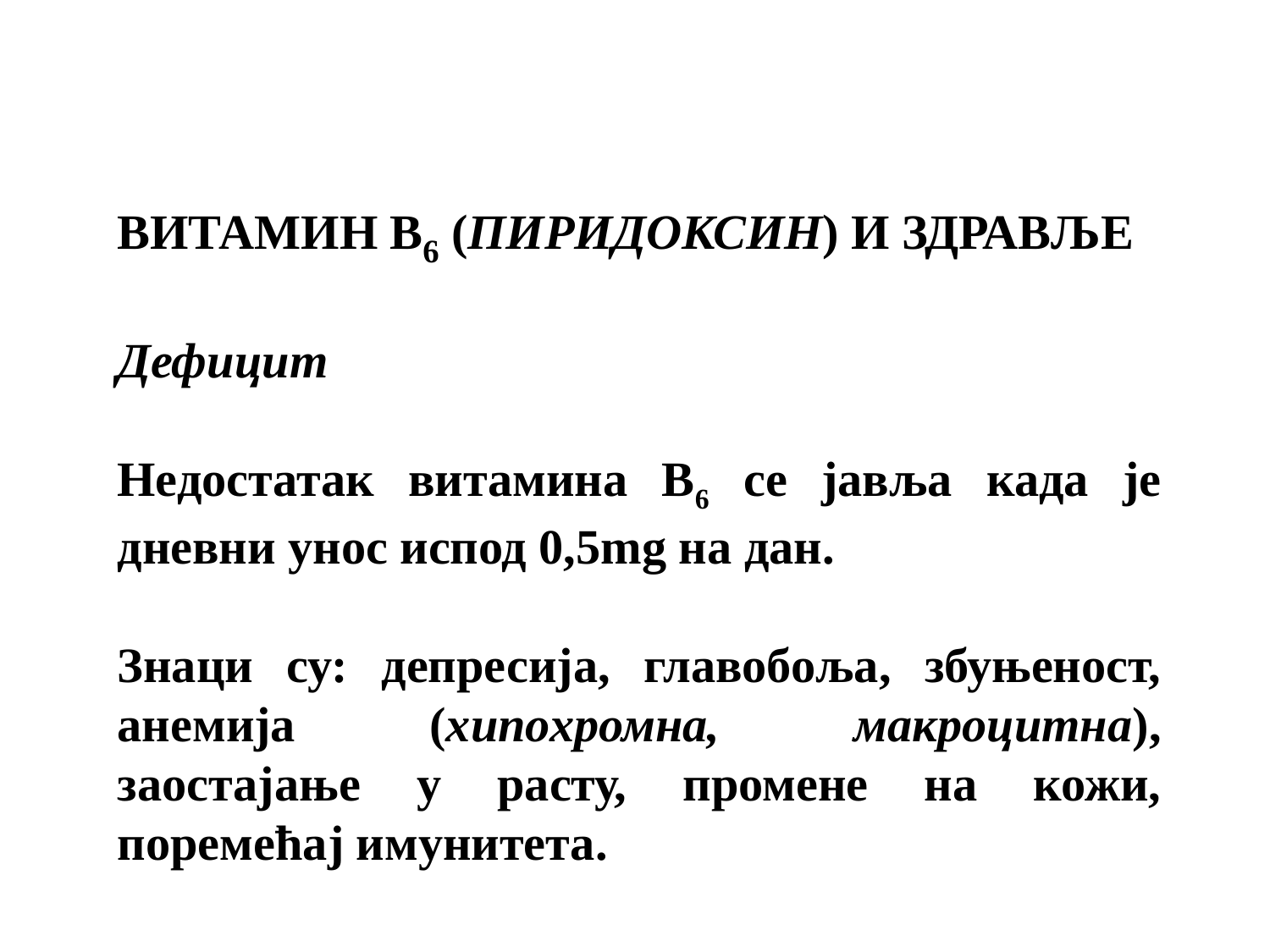

ВИТАМИН B6 (ПИРИДОКСИН) И ЗДРАВЉЕ

Дефицит

Недостатак витамина B6 се јавља када је дневни унос испод 0,5mg на дан.

Знаци су: депресија, главобоља, збуњеност, анемија (хипохромна, макроцитна), заостајање у расту, промене на кожи, поремећај имунитета.